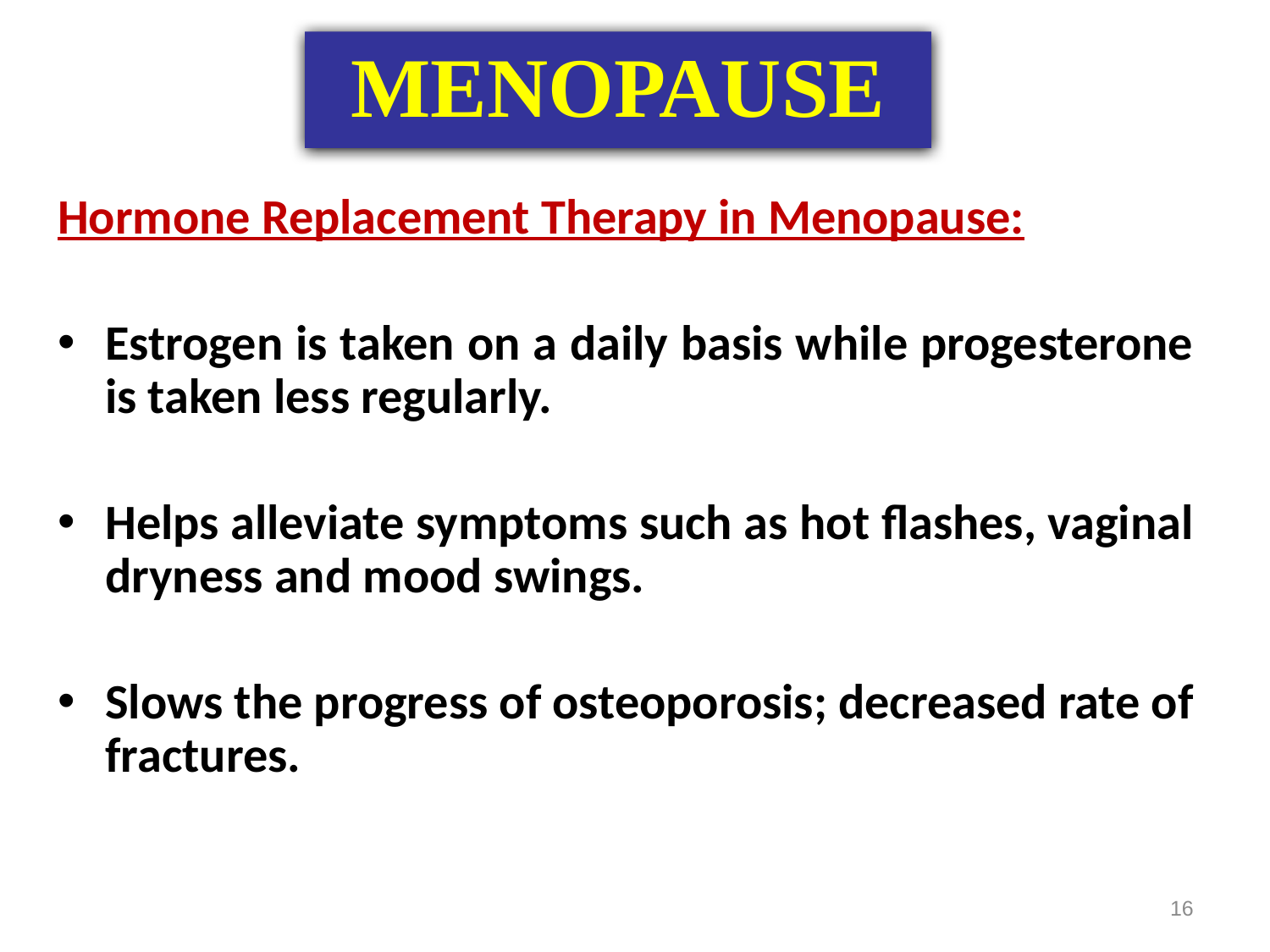

MENOPAUSE

Hormone Replacement Therapy in Menopause:

Estrogen is taken on a daily basis while progesterone is taken less regularly.

Helps alleviate symptoms such as hot flashes, vaginal dryness and mood swings.

Slows the progress of osteoporosis; decreased rate of fractures.

16